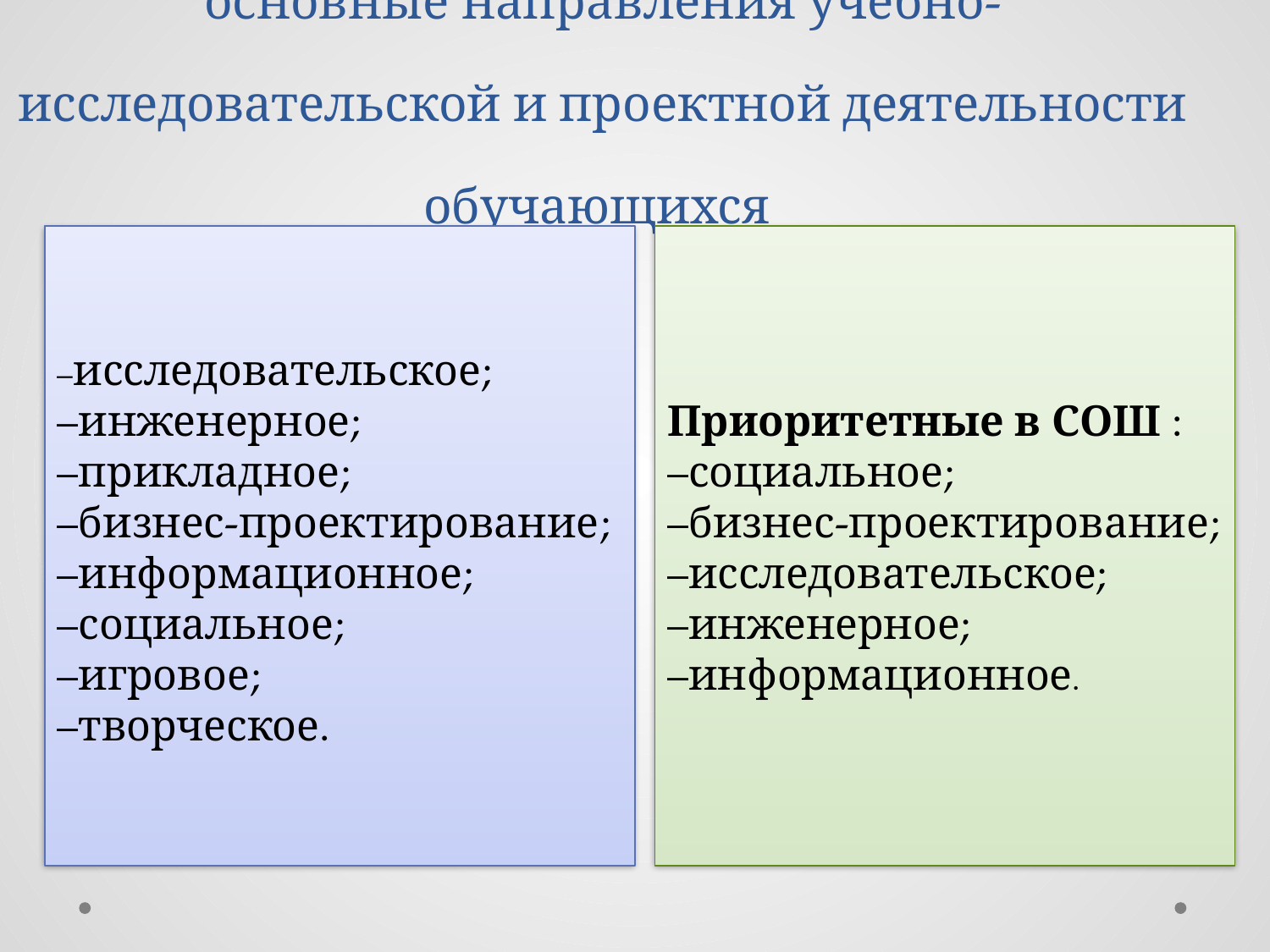

–исследовательское;
–инженерное;
–прикладное;
–бизнес-проектирование;
–информационное;
–социальное;
–игровое;
–творческое.
Приоритетные в СОШ :
–социальное;
–бизнес-проектирование;
–исследовательское;
–инженерное;
–информационное.
# основные направления учебно-исследовательской и проектной деятельности обучающихся